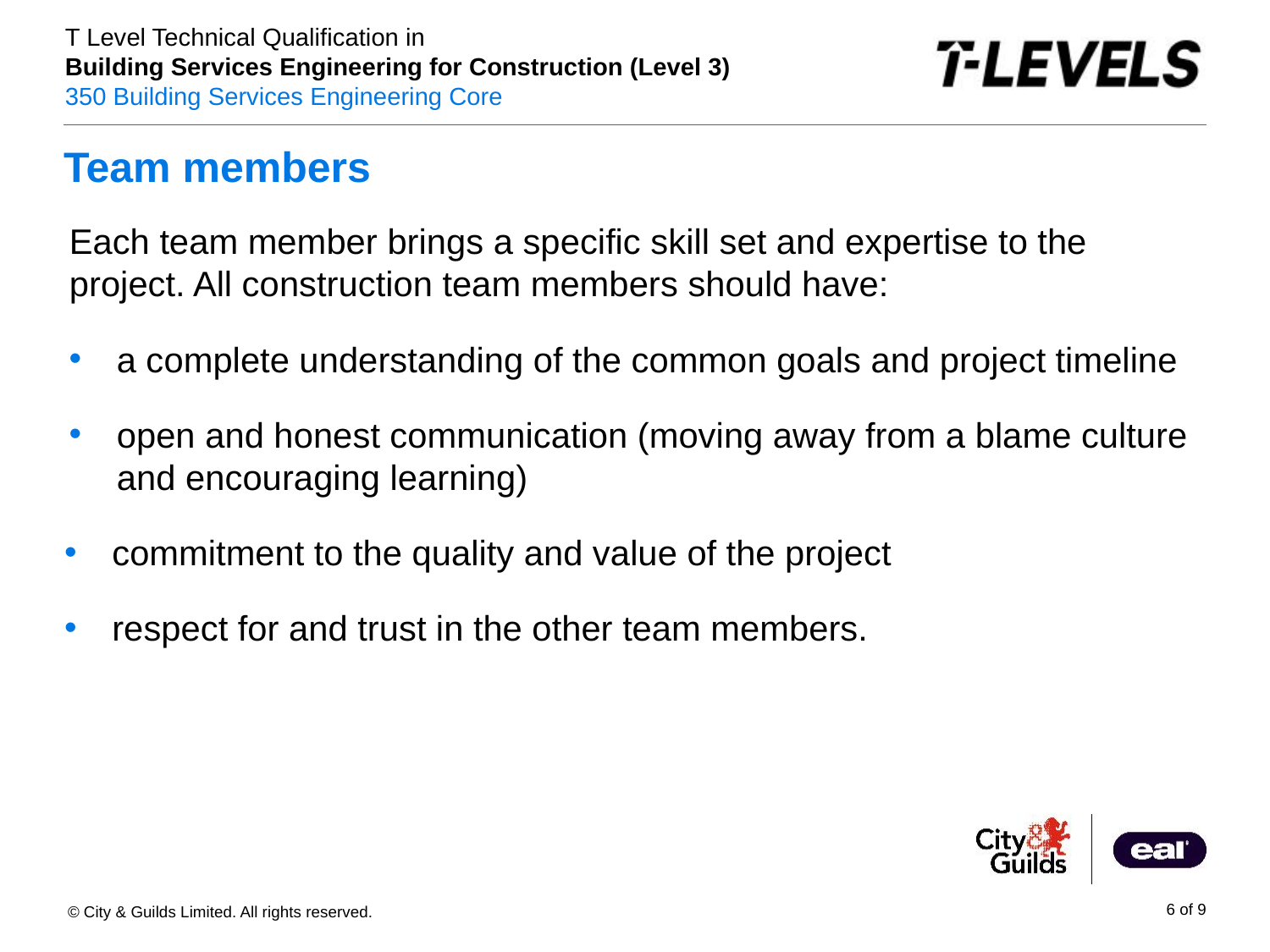

# Team members
Each team member brings a specific skill set and expertise to the project. All construction team members should have:
a complete understanding of the common goals and project timeline
open and honest communication (moving away from a blame culture and encouraging learning)
commitment to the quality and value of the project
respect for and trust in the other team members.